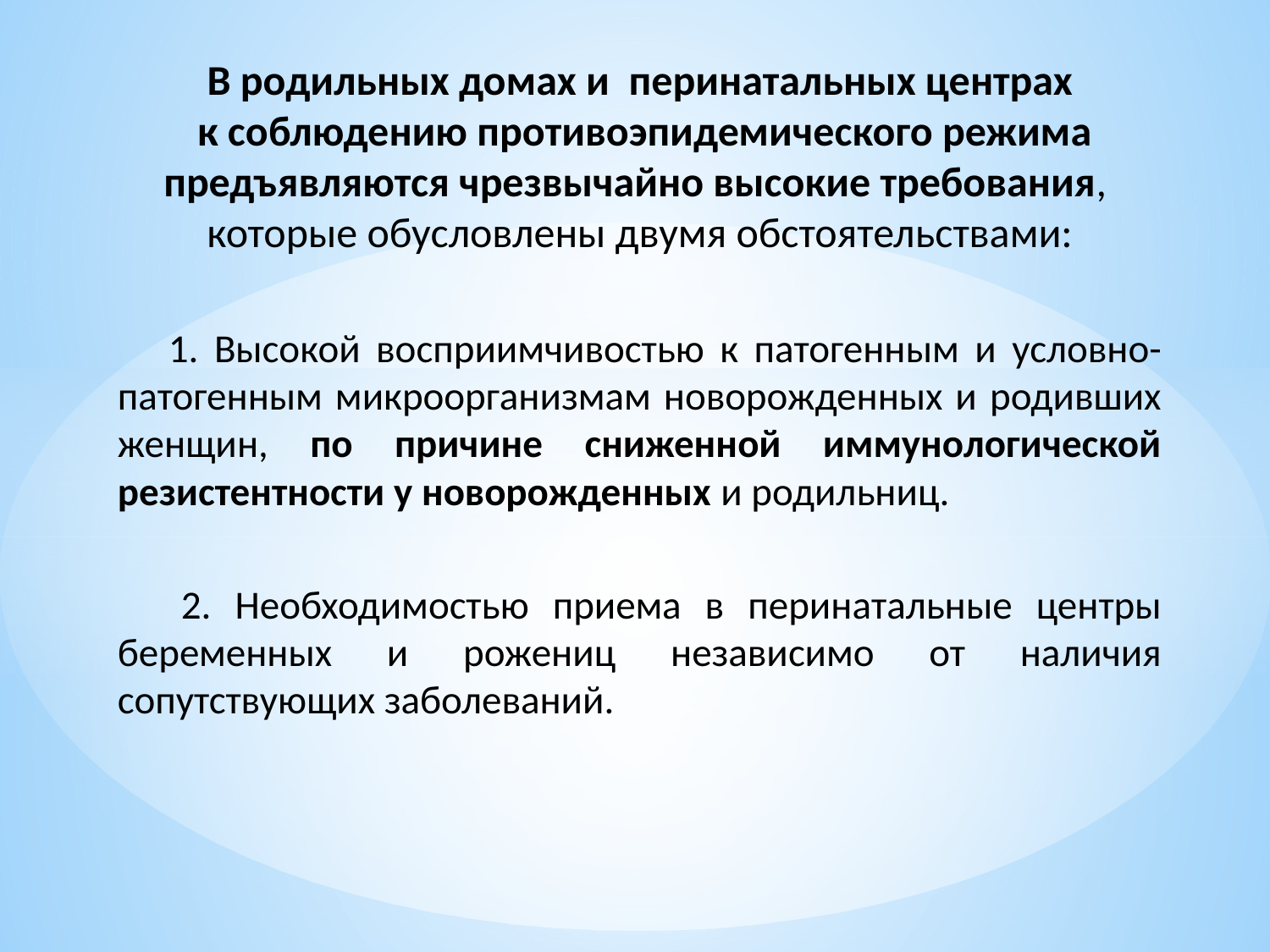

# В родильных домах и  перинатальных центрах к соблюдению противоэпидемического режима предъявляются чрезвычайно высокие требования, которые обусловлены двумя обстоятельствами:
1. Высокой восприимчивостью к патогенным и условно-патогенным микроорганизмам новорожденных и родивших женщин, по причине сниженной иммунологической резистентности у новорожденных и родильниц.

2. Необходимостью приема в перинатальные центры беременных и рожениц независимо от наличия сопутствующих заболеваний.